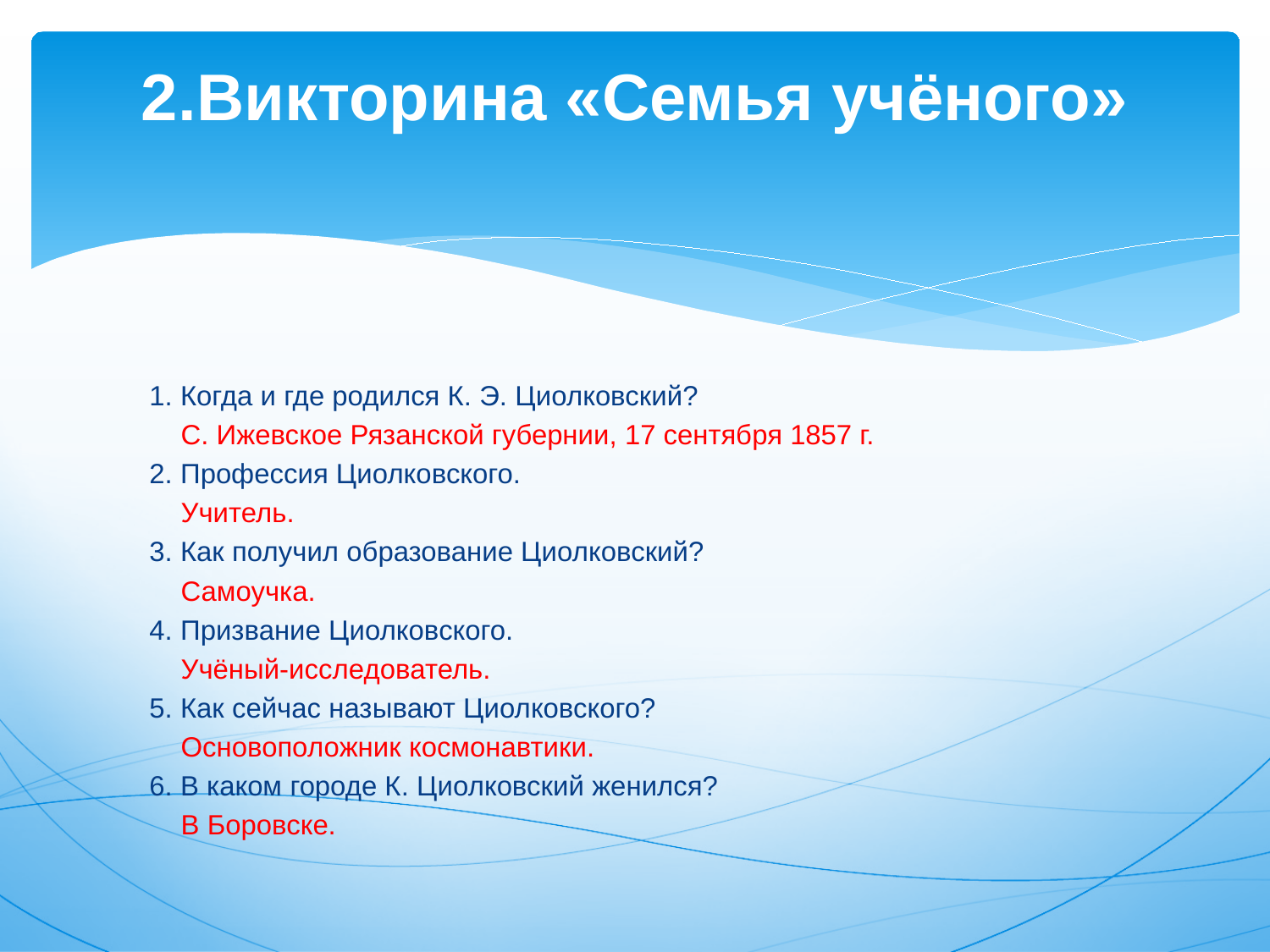

# 2.Викторина «Семья учёного»
  1. Когда и где родился К. Э. Циолковский?
      С. Ижевское Рязанской губернии, 17 сентября 1857 г.
  2. Профессия Циолковского.
      Учитель.
  3. Как получил образование Циолковский?
      Самоучка.
  4. Призвание Циолковского.
      Учёный-исследователь.
  5. Как сейчас называют Циолковского?
      Основоположник космонавтики.
  6. В каком городе К. Циолковский женился?
      В Боровске.